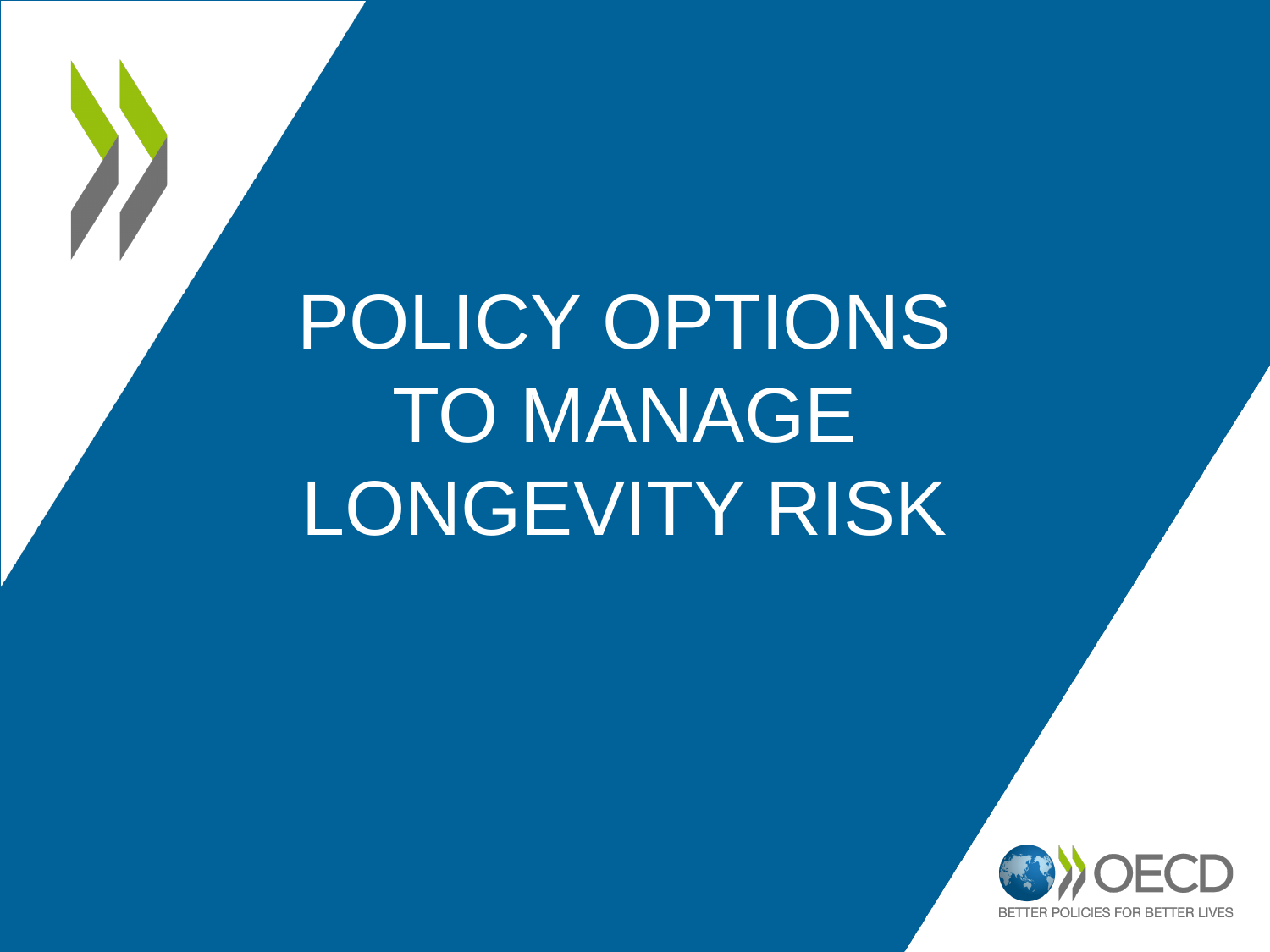

Policy options to Manage longevity risk
11